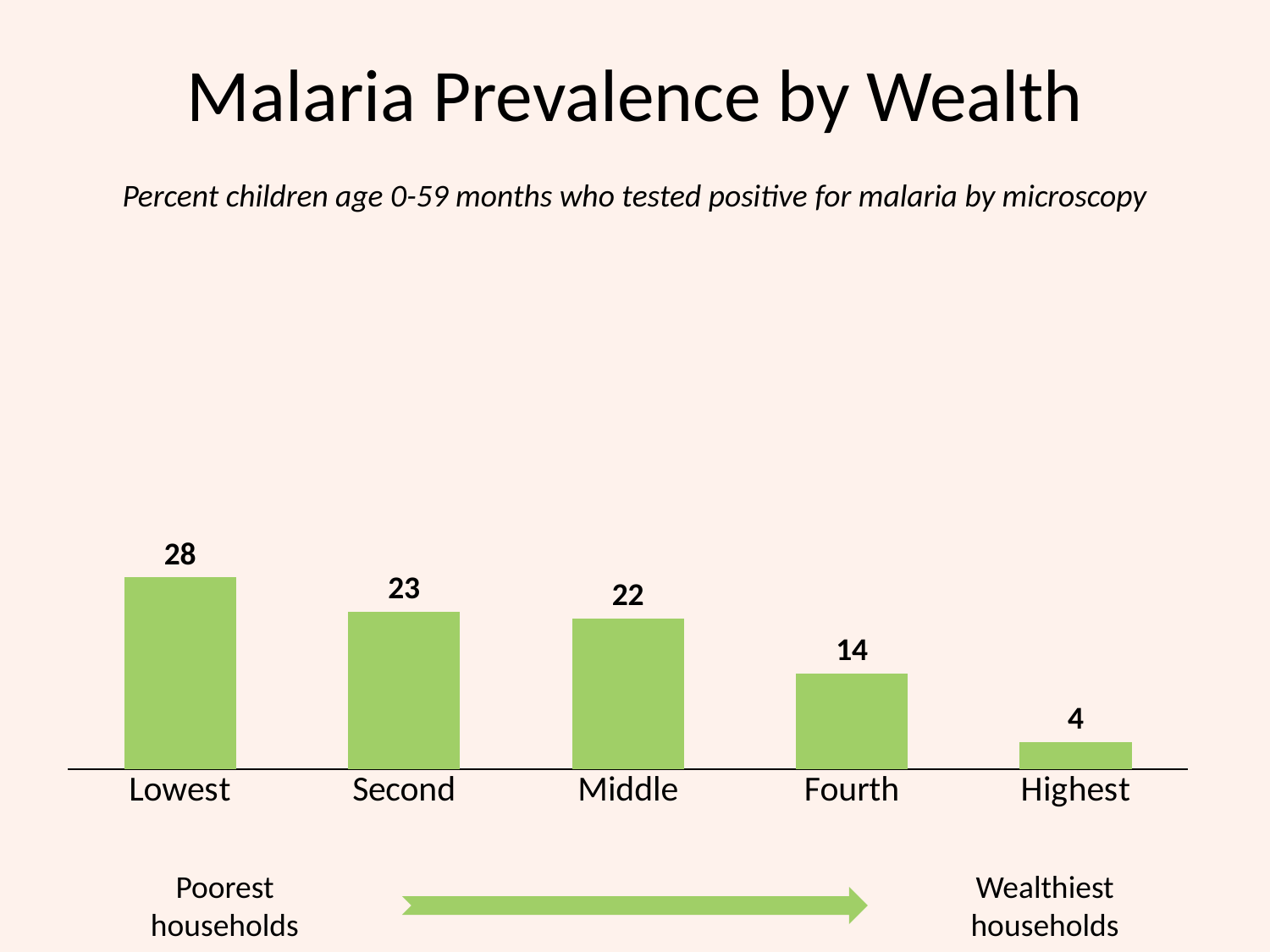

Malaria Prevalence by Wealth
Percent children age 0-59 months who tested positive for malaria by microscopy

### Chart

| Category |  |
|---|---|
| Lowest | 28.0 |
| Second | 23.0 |
| Middle | 22.0 |
| Fourth | 14.0 |
| Highest | 4.0 |
Poorest households
Wealthiest households